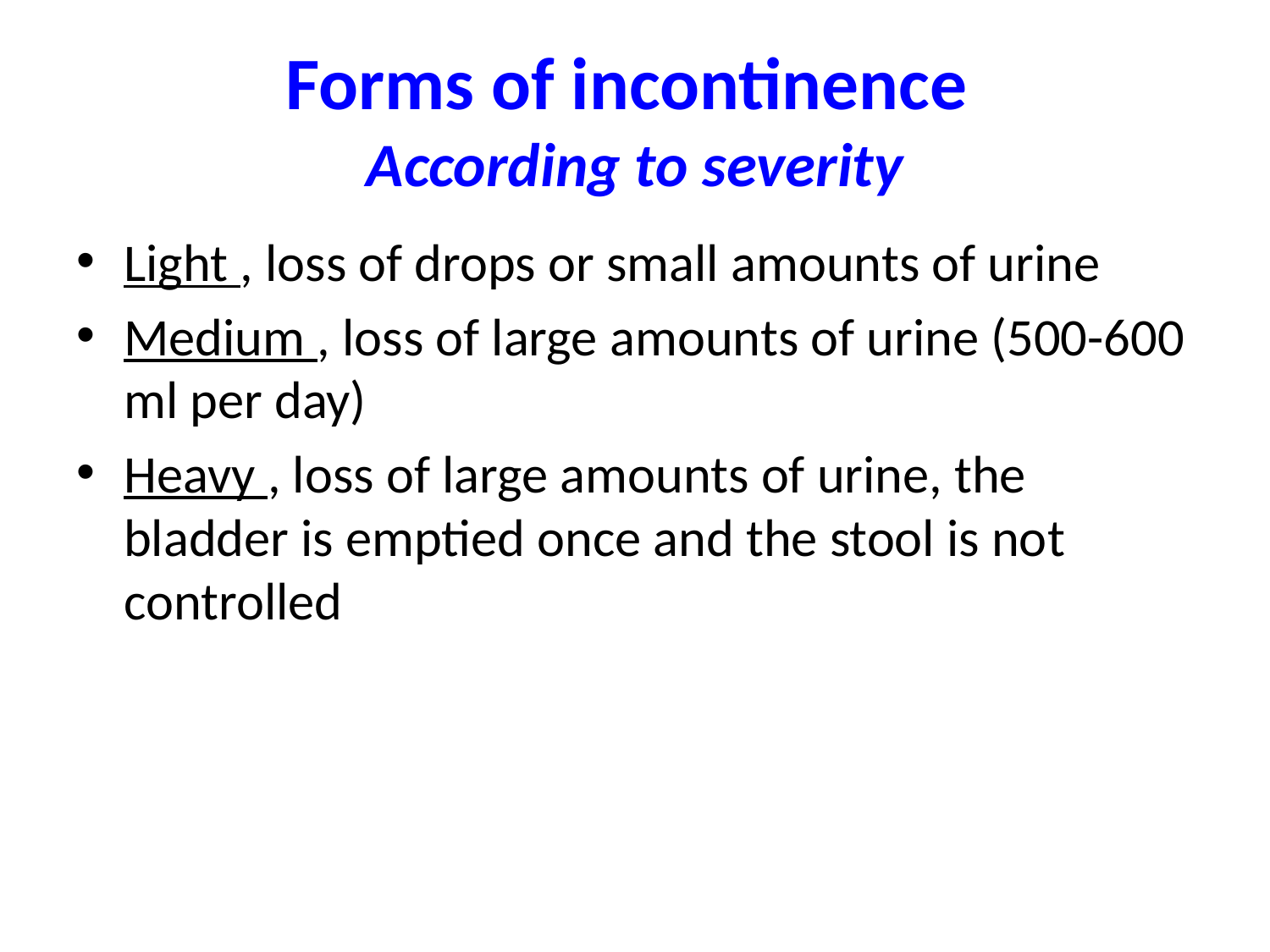

# Forms of incontinence According to severity
Light , loss of drops or small amounts of urine
Medium , loss of large amounts of urine (500-600 ml per day)
Heavy , loss of large amounts of urine, the bladder is emptied once and the stool is not controlled